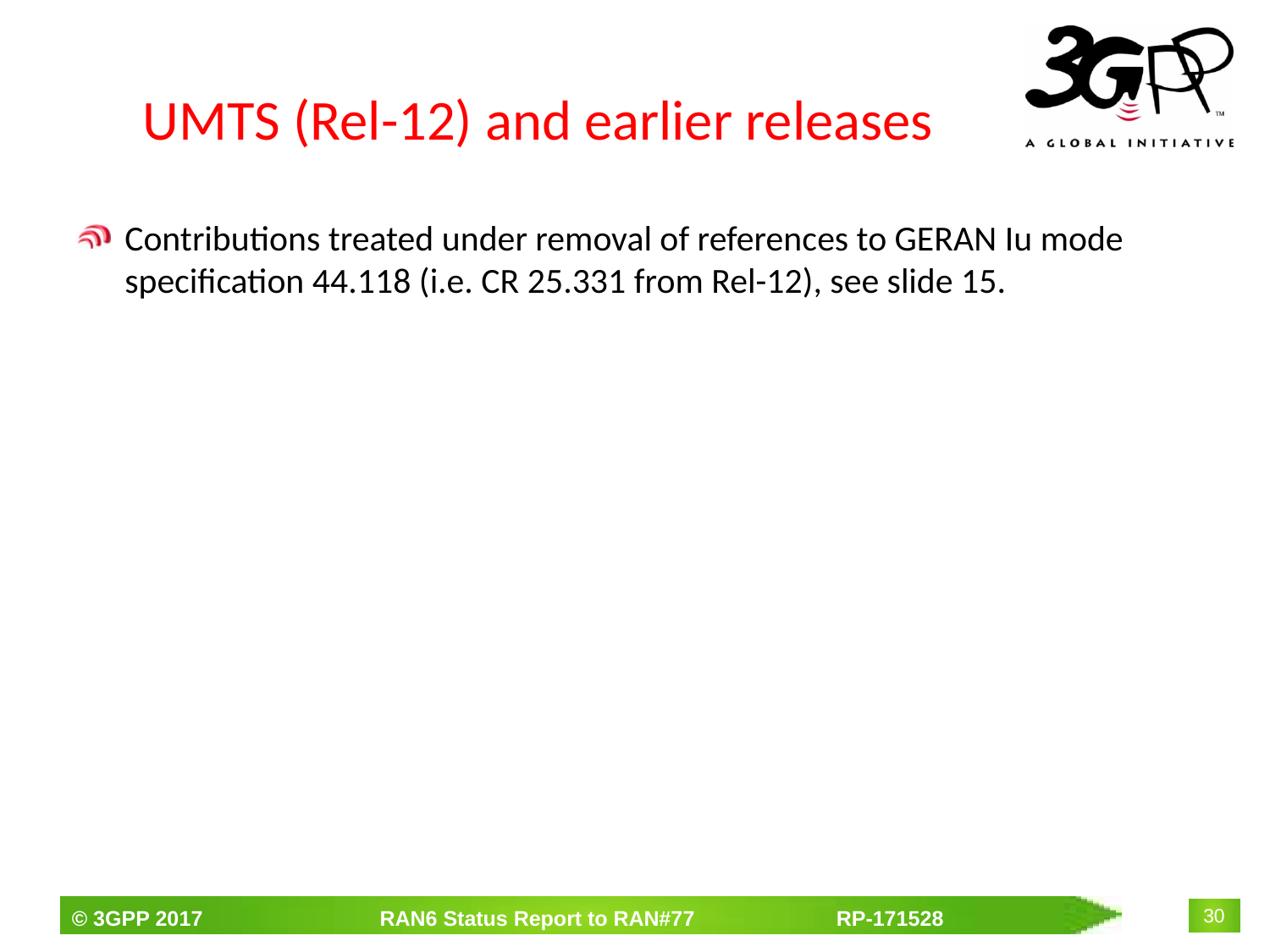

# UMTS (Rel-12) and earlier releases
Contributions treated under removal of references to GERAN Iu mode specification 44.118 (i.e. CR 25.331 from Rel-12), see slide 15.